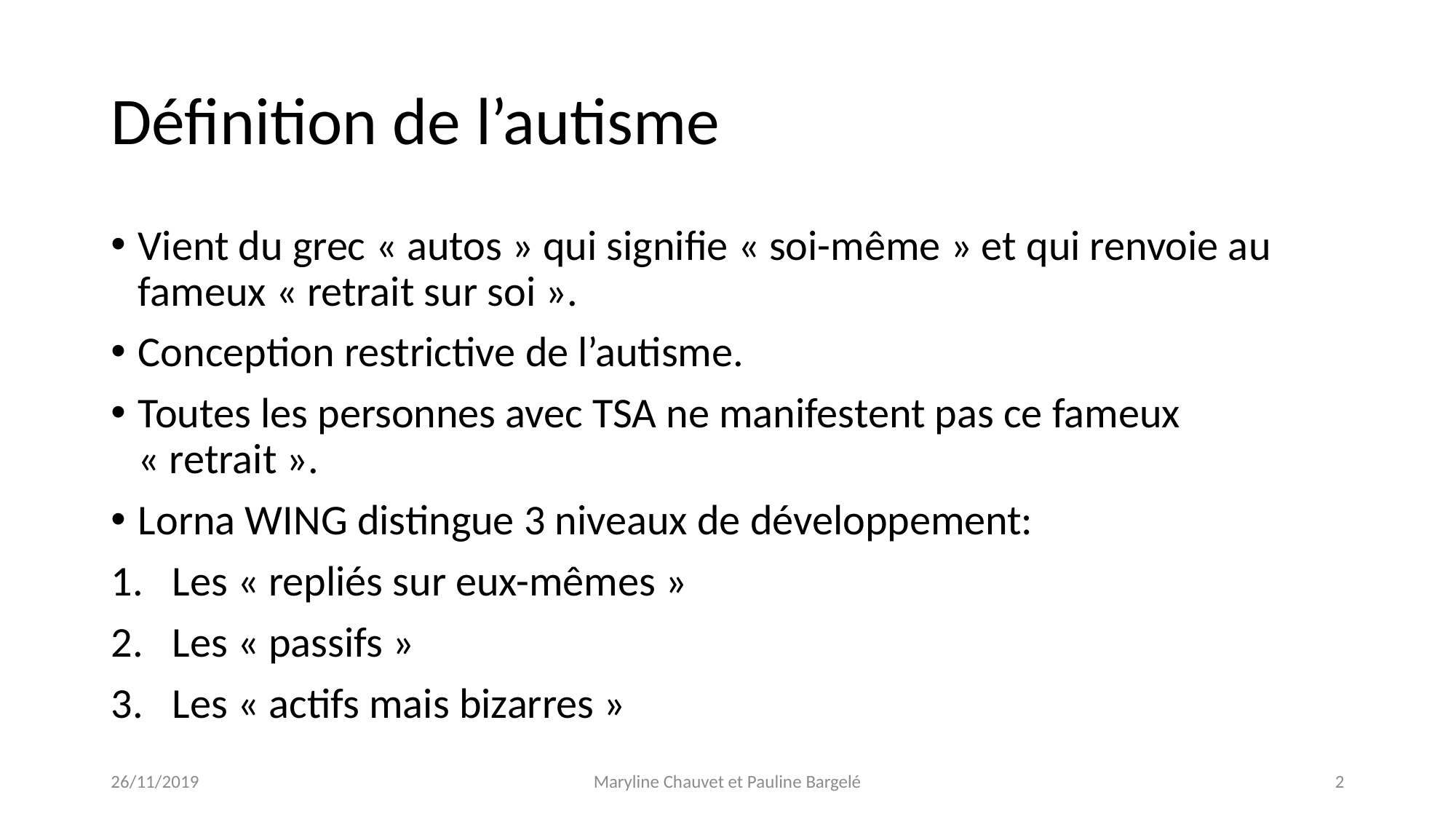

# Définition de l’autisme
Vient du grec « autos » qui signifie « soi-même » et qui renvoie au fameux « retrait sur soi ».
Conception restrictive de l’autisme.
Toutes les personnes avec TSA ne manifestent pas ce fameux « retrait ».
Lorna WING distingue 3 niveaux de développement:
Les « repliés sur eux-mêmes »
Les « passifs »
Les « actifs mais bizarres »

26/11/2019
Maryline Chauvet et Pauline Bargelé
2